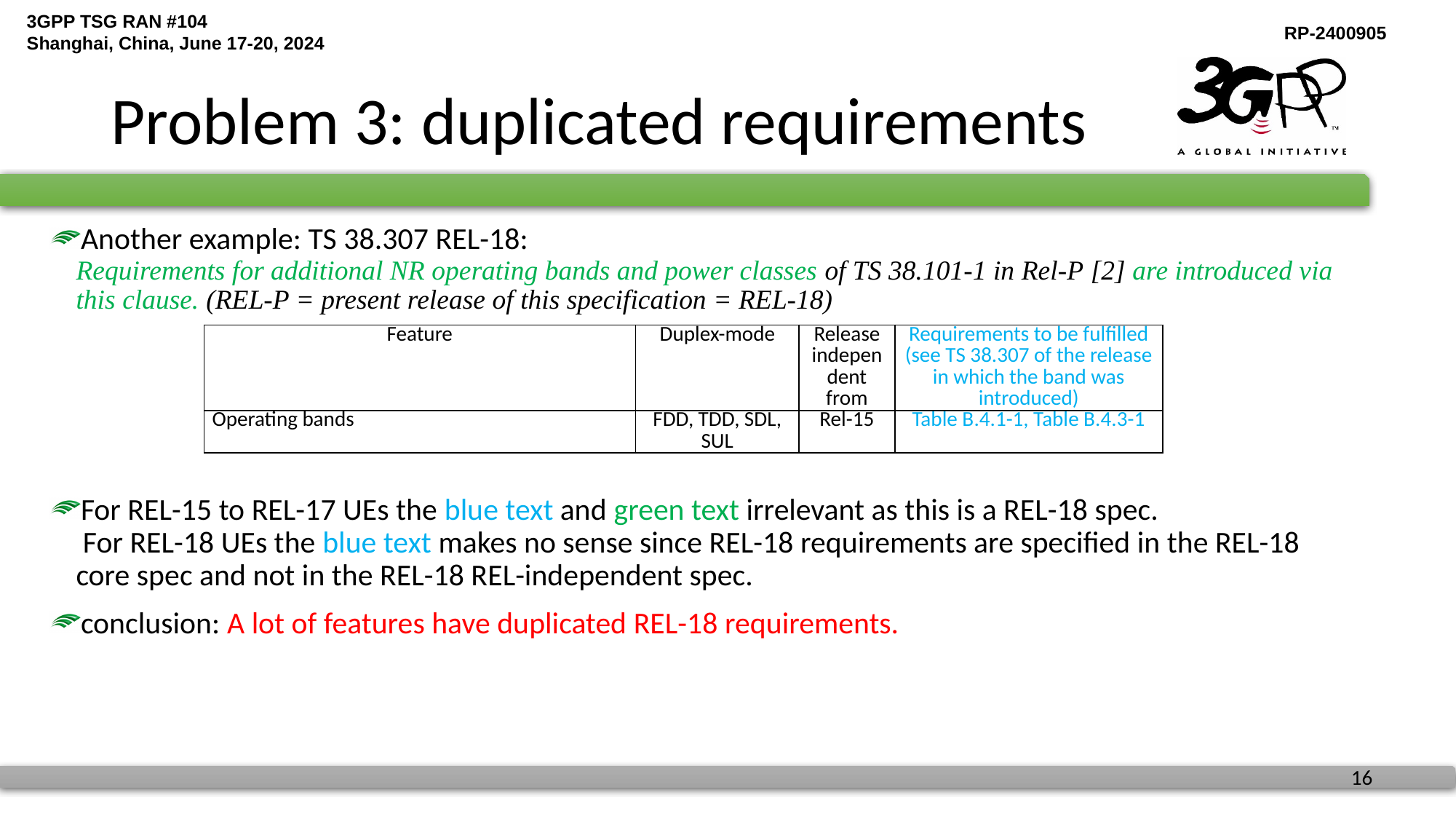

# Problem 3: duplicated requirements
Another example: TS 38.307 REL-18:
Requirements for additional NR operating bands and power classes of TS 38.101-1 in Rel-P [2] are introduced via this clause. (REL-P = present release of this specification = REL-18)

For REL-15 to REL-17 UEs the blue text and green text irrelevant as this is a REL-18 spec.
 For REL-18 UEs the blue text makes no sense since REL-18 requirements are specified in the REL-18 core spec and not in the REL-18 REL-independent spec.
conclusion: A lot of features have duplicated REL-18 requirements.
| Feature | Duplex-mode | Release independent from | Requirements to be fulfilled (see TS 38.307 of the release in which the band was introduced) |
| --- | --- | --- | --- |
| Operating bands | FDD, TDD, SDL, SUL | Rel-15 | Table B.4.1-1, Table B.4.3-1 |